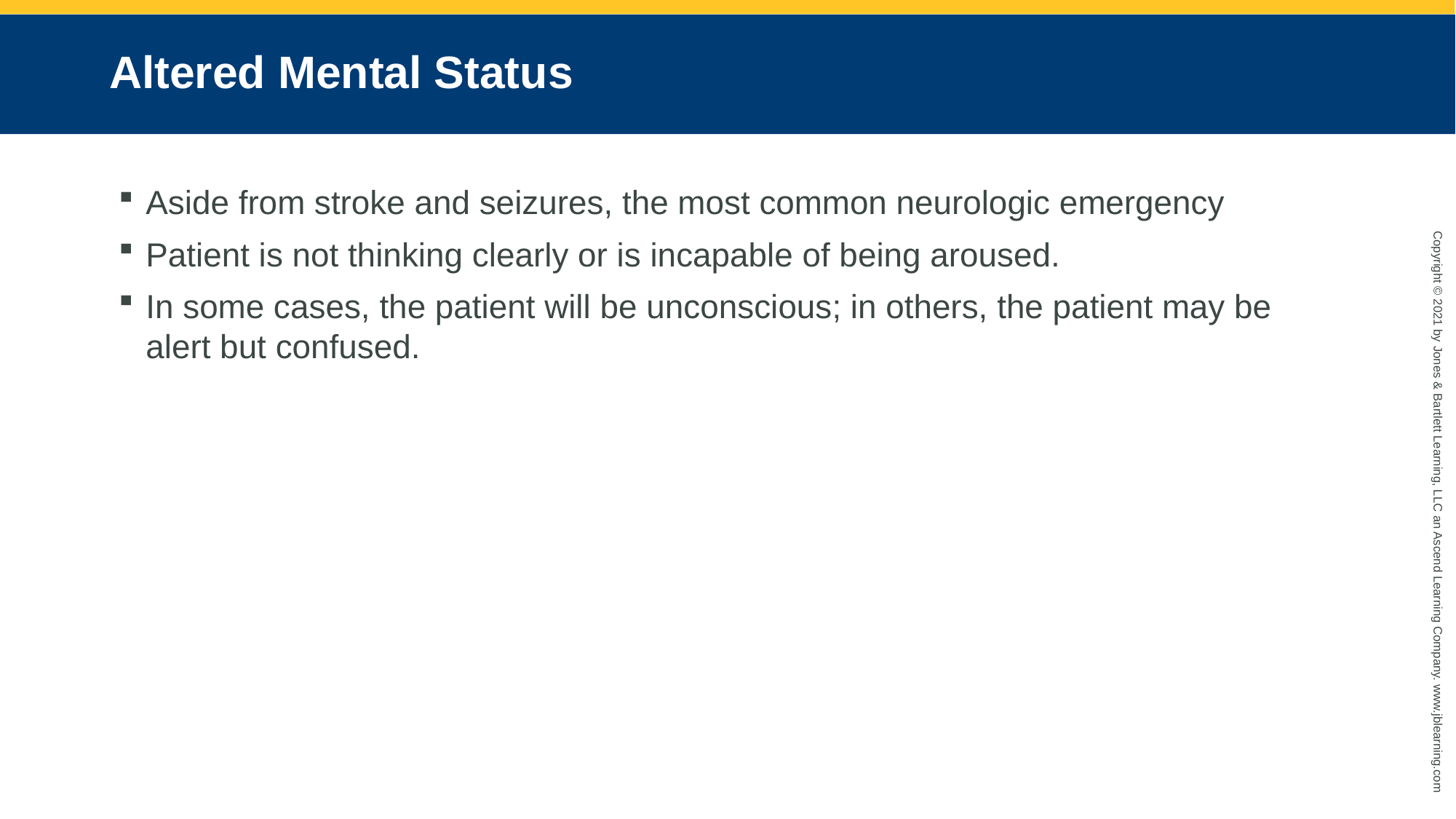

# Altered Mental Status
Aside from stroke and seizures, the most common neurologic emergency
Patient is not thinking clearly or is incapable of being aroused.
In some cases, the patient will be unconscious; in others, the patient may be alert but confused.